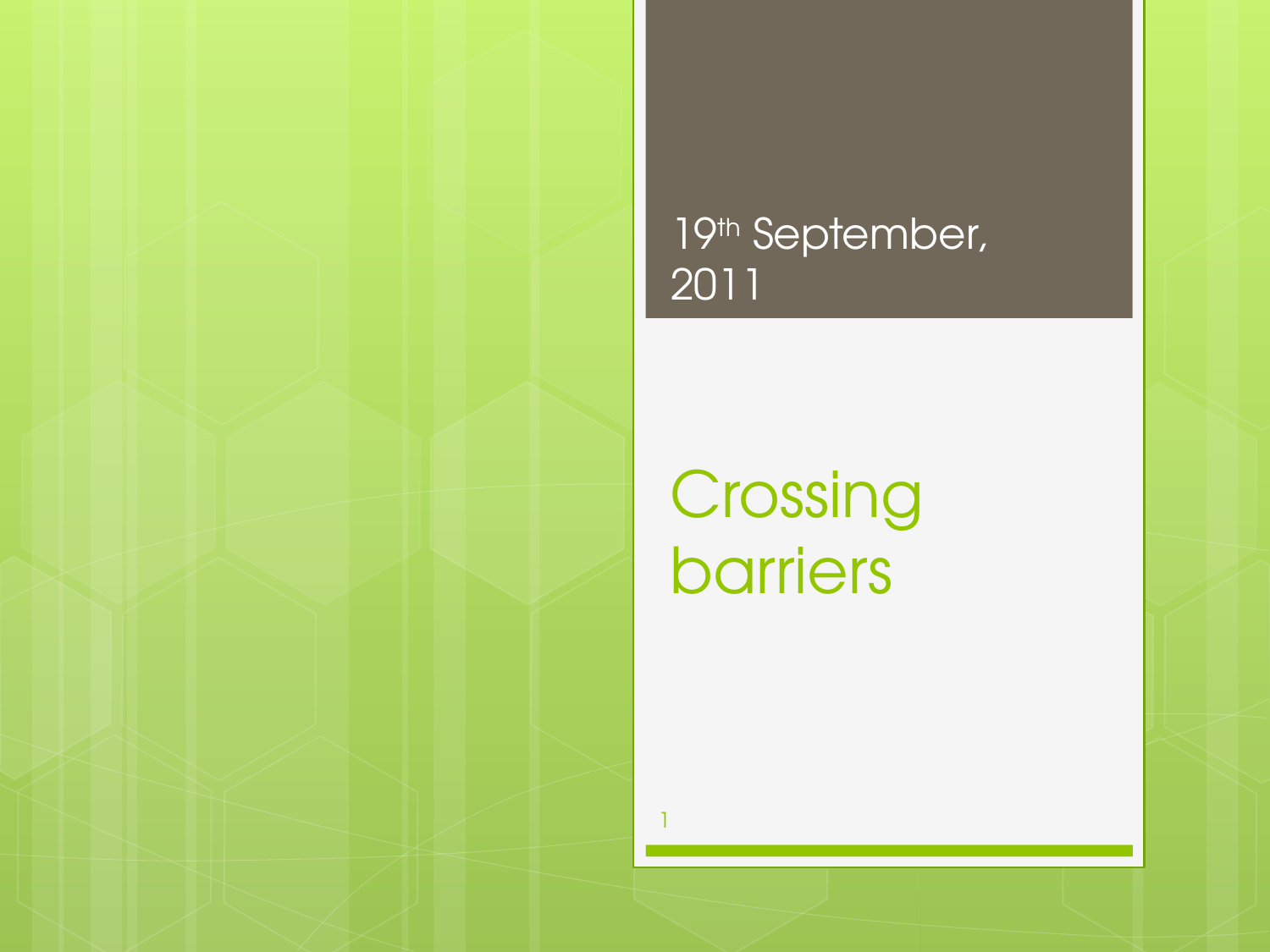

19th September, 2011
# Crossing barriers

1